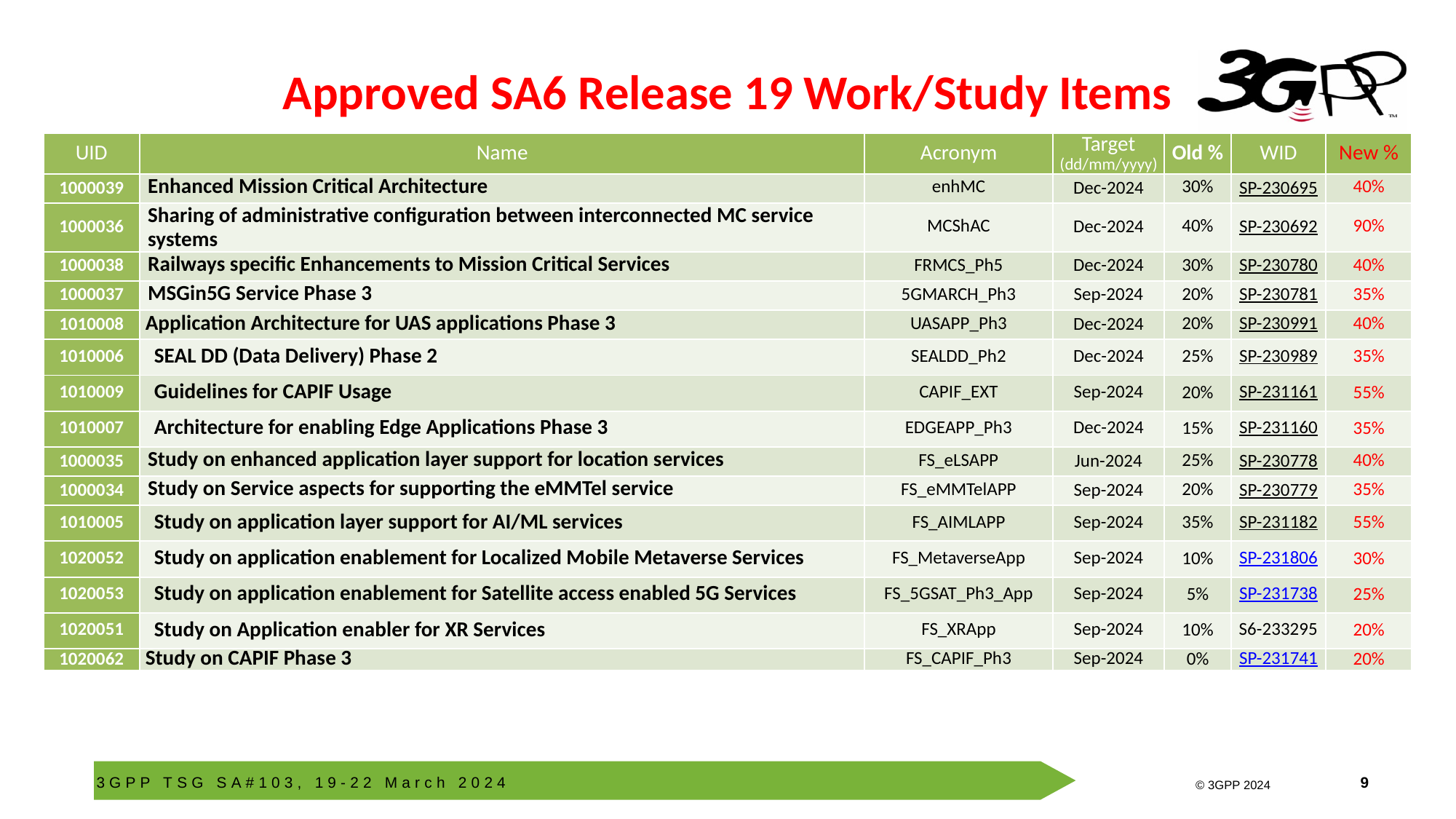

# Approved SA6 Release 19 Work/Study Items
| UID | Name | Acronym | Target (dd/mm/yyyy) | Old % | WID | New % |
| --- | --- | --- | --- | --- | --- | --- |
| 1000039 | Enhanced Mission Critical Architecture | enhMC | Dec-2024 | 30% | SP-230695 | 40% |
| 1000036 | Sharing of administrative configuration between interconnected MC service systems | MCShAC | Dec-2024 | 40% | SP-230692 | 90% |
| 1000038 | Railways specific Enhancements to Mission Critical Services | FRMCS\_Ph5 | Dec-2024 | 30% | SP-230780 | 40% |
| 1000037 | MSGin5G Service Phase 3 | 5GMARCH\_Ph3 | Sep-2024 | 20% | SP-230781 | 35% |
| 1010008 | Application Architecture for UAS applications Phase 3 | UASAPP\_Ph3 | Dec-2024 | 20% | SP-230991 | 40% |
| 1010006 | SEAL DD (Data Delivery) Phase 2 | SEALDD\_Ph2 | Dec-2024 | 25% | SP-230989 | 35% |
| 1010009 | Guidelines for CAPIF Usage | CAPIF\_EXT | Sep-2024 | 20% | SP-231161 | 55% |
| 1010007 | Architecture for enabling Edge Applications Phase 3 | EDGEAPP\_Ph3 | Dec-2024 | 15% | SP-231160 | 35% |
| 1000035 | Study on enhanced application layer support for location services | FS\_eLSAPP | Jun-2024 | 25% | SP-230778 | 40% |
| 1000034 | Study on Service aspects for supporting the eMMTel service | FS\_eMMTelAPP | Sep-2024 | 20% | SP-230779 | 35% |
| 1010005 | Study on application layer support for AI/ML services | FS\_AIMLAPP | Sep-2024 | 35% | SP-231182 | 55% |
| 1020052 | Study on application enablement for Localized Mobile Metaverse Services | FS\_MetaverseApp | Sep-2024 | 10% | SP-231806 | 30% |
| 1020053 | Study on application enablement for Satellite access enabled 5G Services | FS\_5GSAT\_Ph3\_App | Sep-2024 | 5% | SP-231738 | 25% |
| 1020051 | Study on Application enabler for XR Services | FS\_XRApp | Sep-2024 | 10% | S6-233295 | 20% |
| 1020062 | Study on CAPIF Phase 3 | FS\_CAPIF\_Ph3 | Sep-2024 | 0% | SP-231741 | 20% |